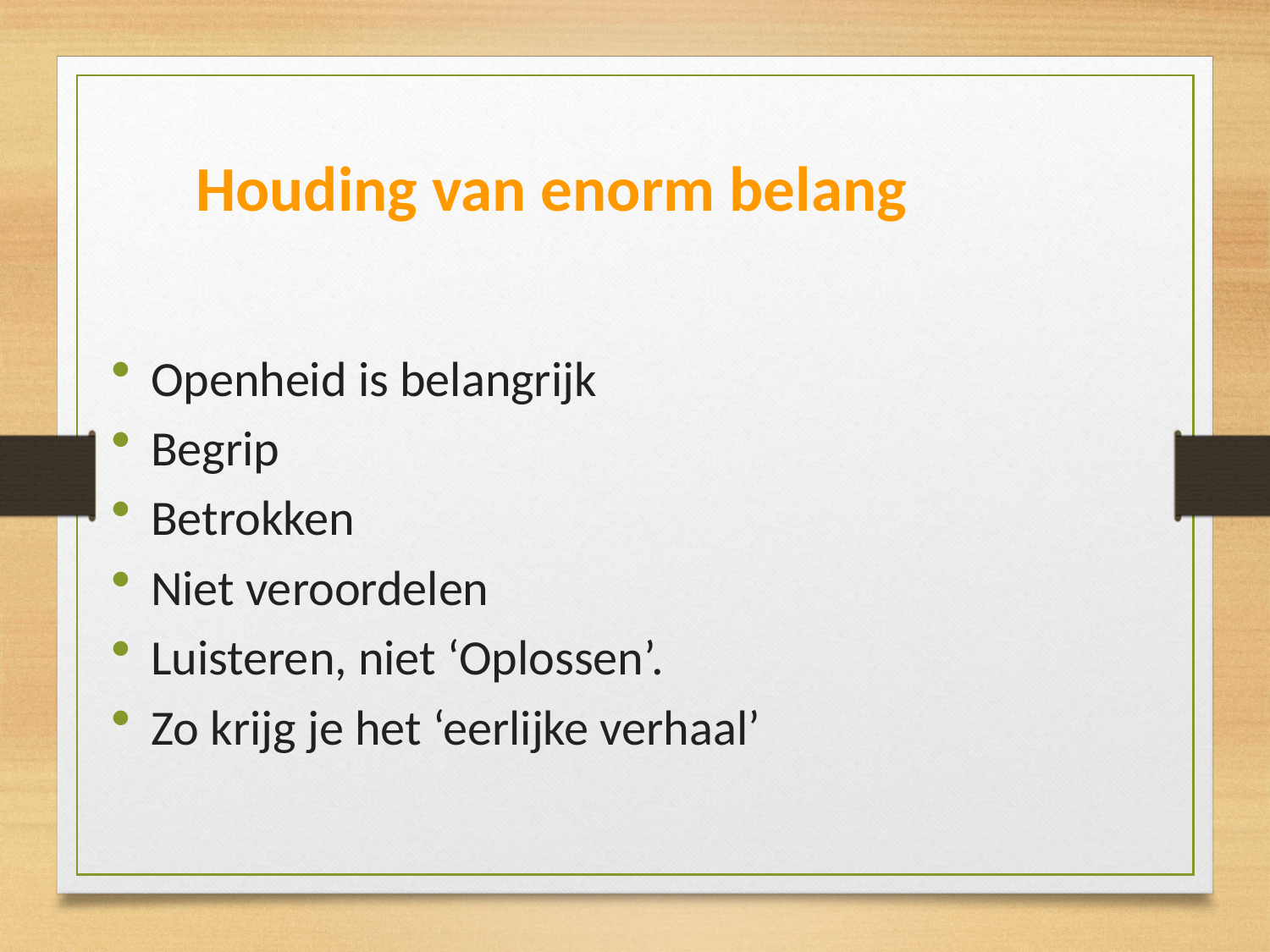

Houding van enorm belang

Openheid is belangrijk
Begrip
Betrokken
Niet veroordelen
Luisteren, niet ‘Oplossen’.
Zo krijg je het ‘eerlijke verhaal’